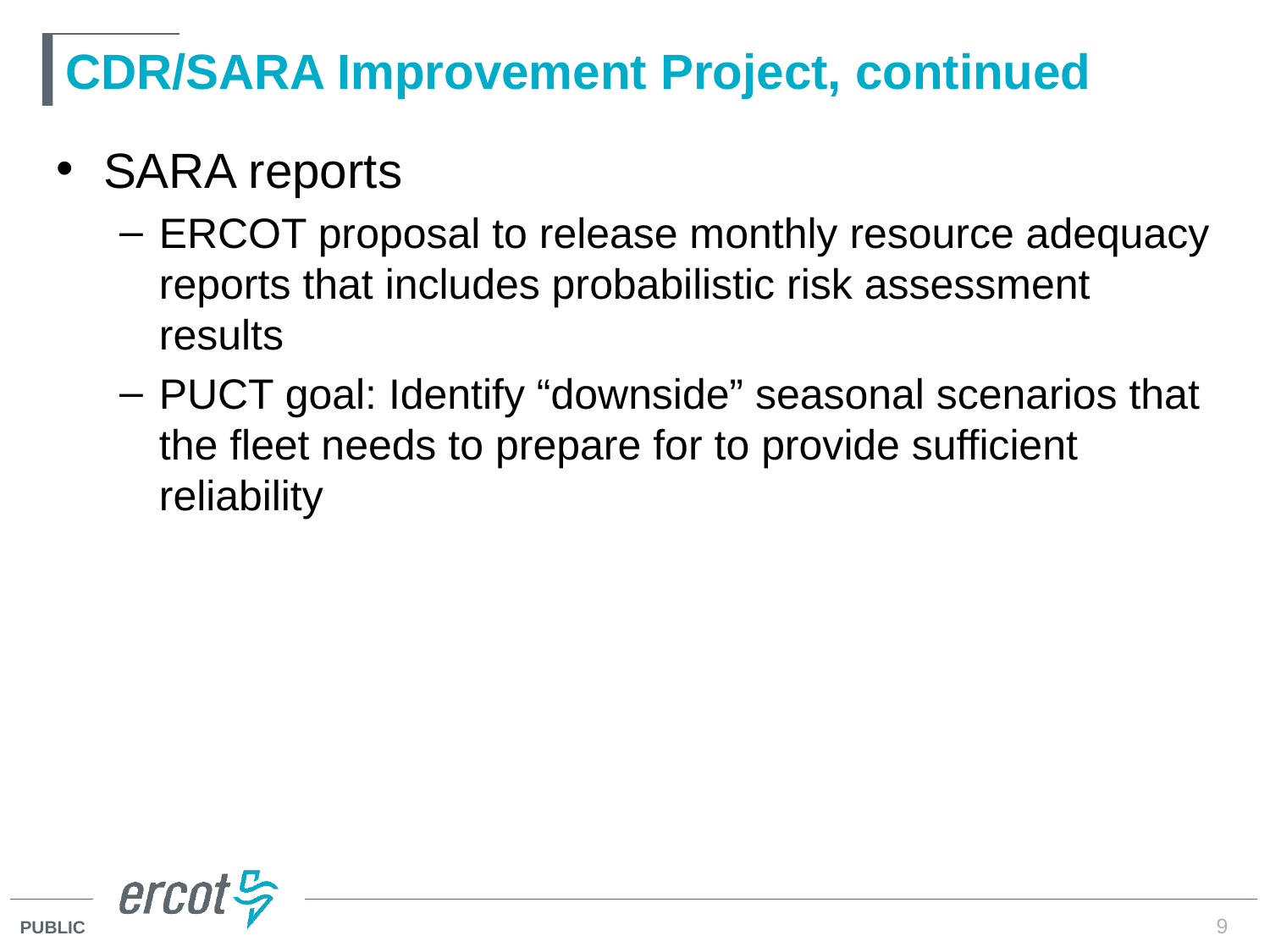

# CDR/SARA Improvement Project, continued
SARA reports
ERCOT proposal to release monthly resource adequacy reports that includes probabilistic risk assessment results
PUCT goal: Identify “downside” seasonal scenarios that the fleet needs to prepare for to provide sufficient reliability

9